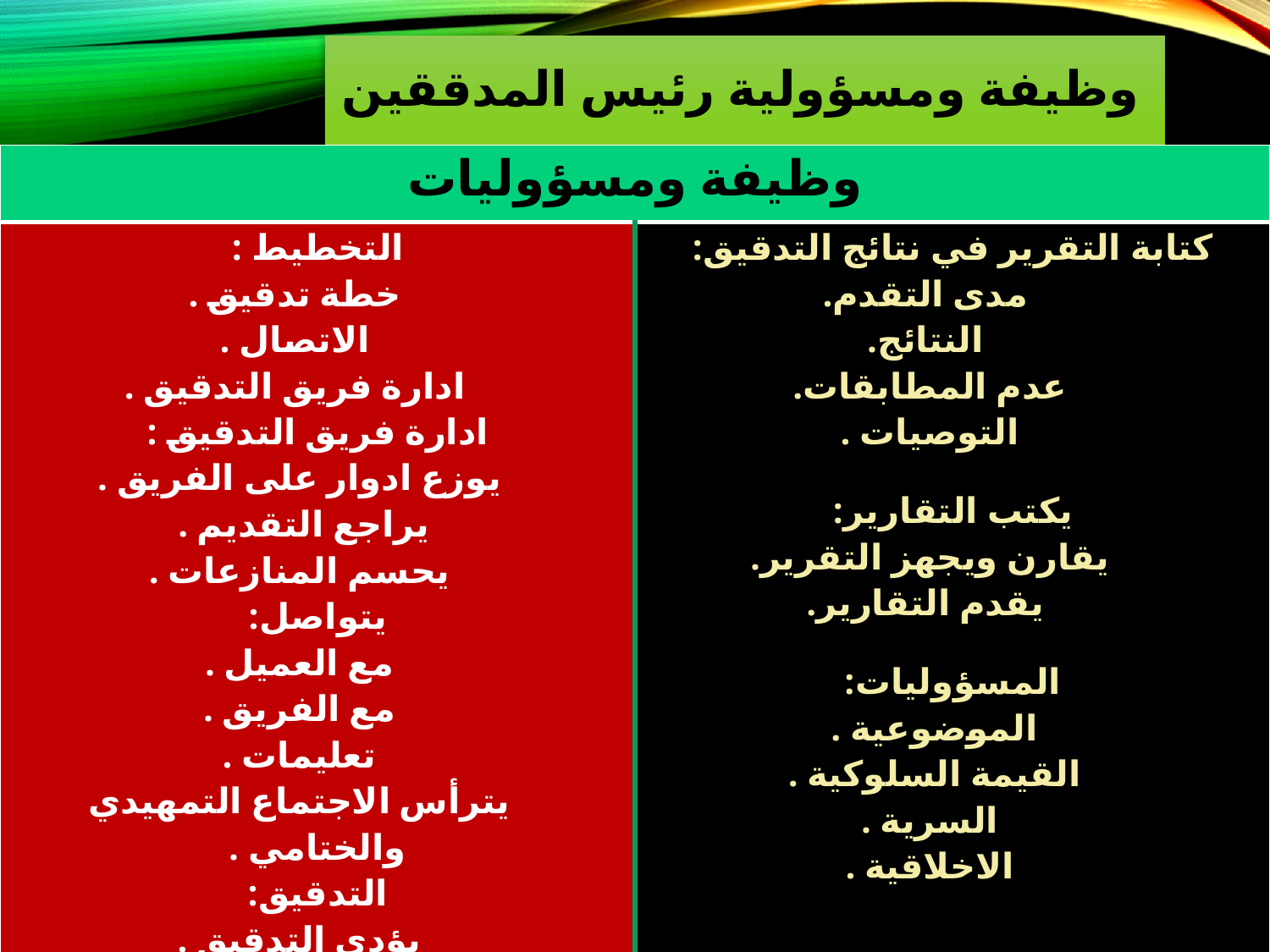

# وظيفة ومسؤولية رئيس المدققين
| وظيفة ومسؤوليات |  |
| --- | --- |
| التخطيط : خطة تدقيق . الاتصال . ادارة فريق التدقيق . ادارة فريق التدقيق : يوزع ادوار على الفريق . يراجع التقديم . يحسم المنازعات . يتواصل: مع العميل . مع الفريق . تعليمات . يترأس الاجتماع التمهيدي والختامي . التدقيق: يؤدي التدقيق . يتابع التقديم . يضمن الانتظام . | كتابة التقرير في نتائج التدقيق: مدى التقدم. النتائج. عدم المطابقات. التوصيات . يكتب التقارير: يقارن ويجهز التقرير. يقدم التقارير. المسؤوليات: الموضوعية . القيمة السلوكية . السرية . الاخلاقية . |